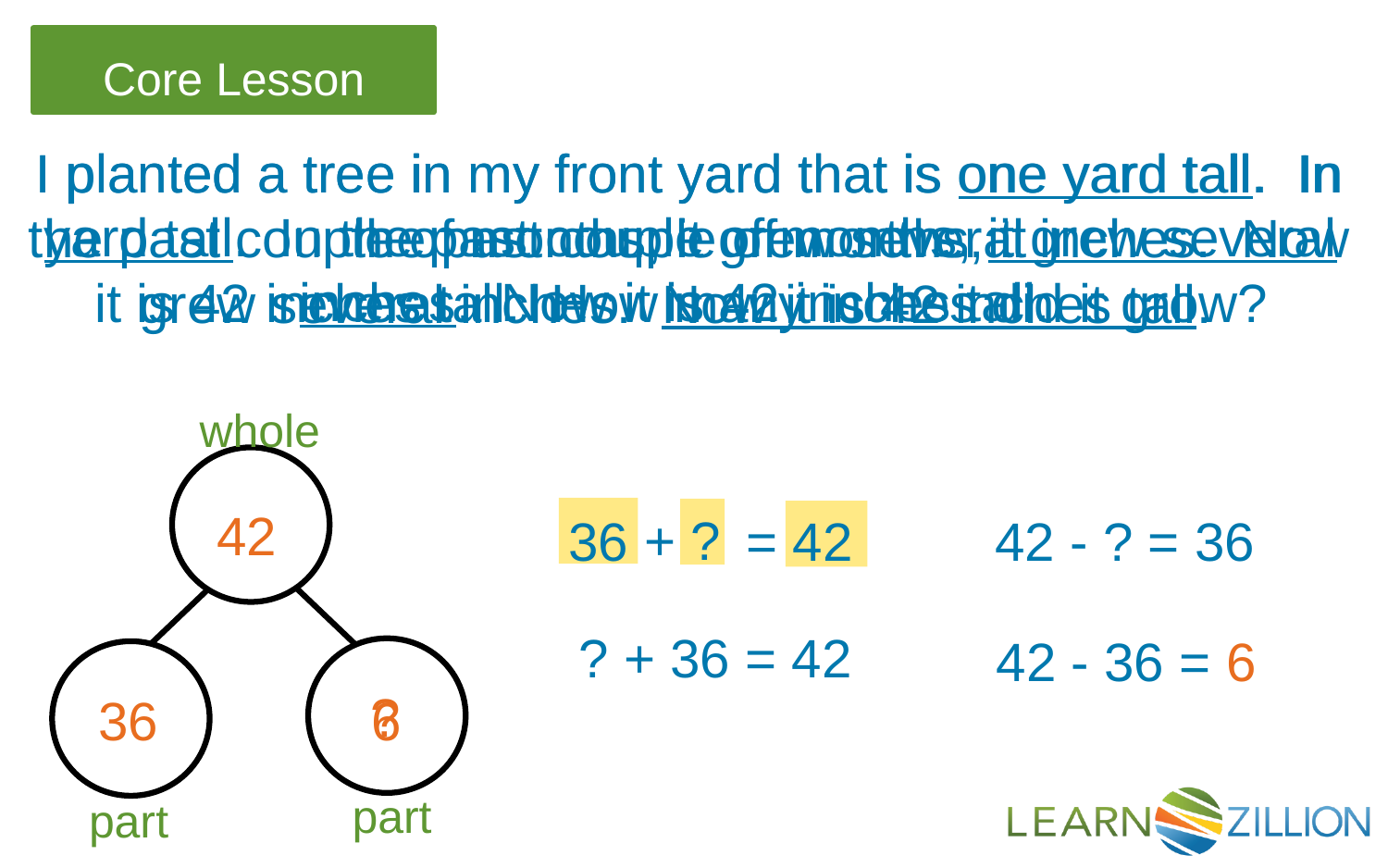

I planted a tree in my front yard that is one yard tall.  In the past couple of months, it
I planted a tree in my front yard that is one yard tall.  In the past couple of months, it grew several inches.  Now it is 42 inches tall.  How many inches did it grow?
yard tall.  In the past couple of months, it grew several inches.  Now it is 42 inches tall.
grew several inches.  Now it is 42 inches tall.
whole

42

+ ?
= 42
36

42 - ? = 36
? + 36 = 42
42 - 36 = ?
42 - 36 = 6
?
6
36
part
part